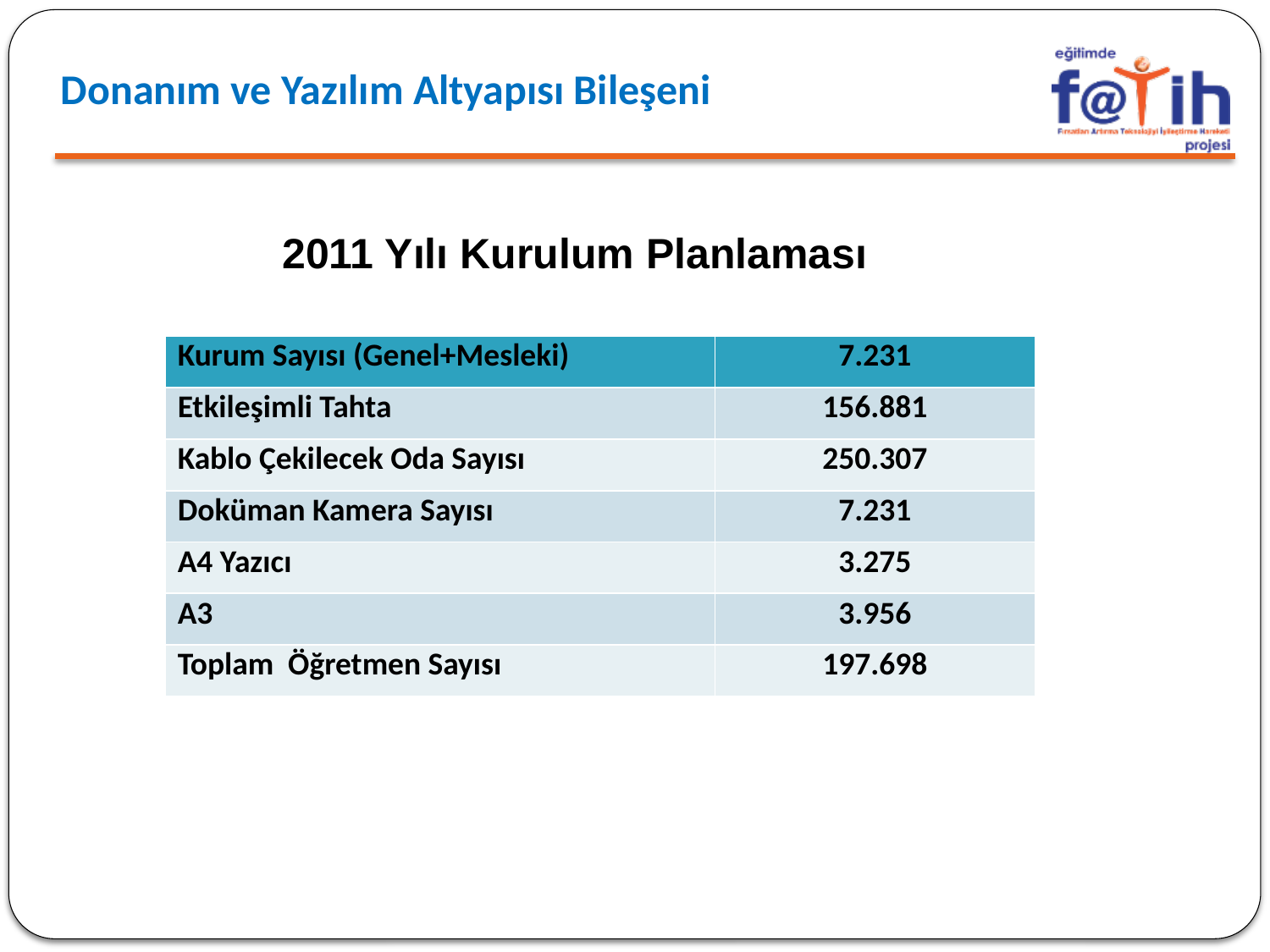

Donanım ve Yazılım Altyapısı Bileşeni
2011 Yılı Kurulum Planlaması
| Kurum Sayısı (Genel+Mesleki) | 7.231 |
| --- | --- |
| Etkileşimli Tahta | 156.881 |
| Kablo Çekilecek Oda Sayısı | 250.307 |
| Doküman Kamera Sayısı | 7.231 |
| A4 Yazıcı | 3.275 |
| A3 | 3.956 |
| Toplam Öğretmen Sayısı | 197.698 |